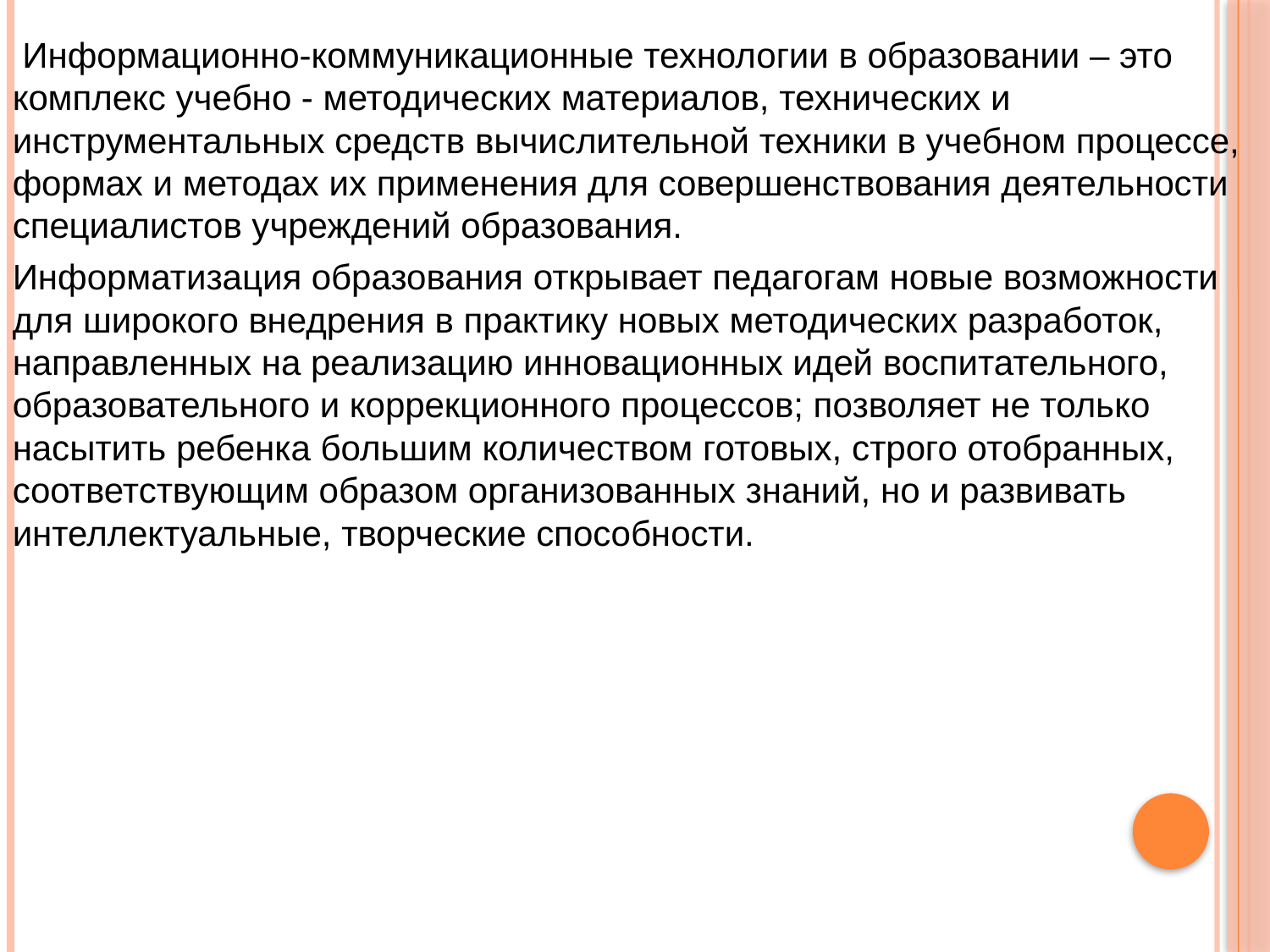

Информационно-коммуникационные технологии в образовании – это комплекс учебно - методических материалов, технических и инструментальных средств вычислительной техники в учебном процессе, формах и методах их применения для совершенствования деятельности специалистов учреждений образования.
Информатизация образования открывает педагогам новые возможности для широкого внедрения в практику новых методических разработок, направленных на реализацию инновационных идей воспитательного, образовательного и коррекционного процессов; позволяет не только насытить ребенка большим количеством готовых, строго отобранных, соответствующим образом организованных знаний, но и развивать интеллектуальные, творческие способности.